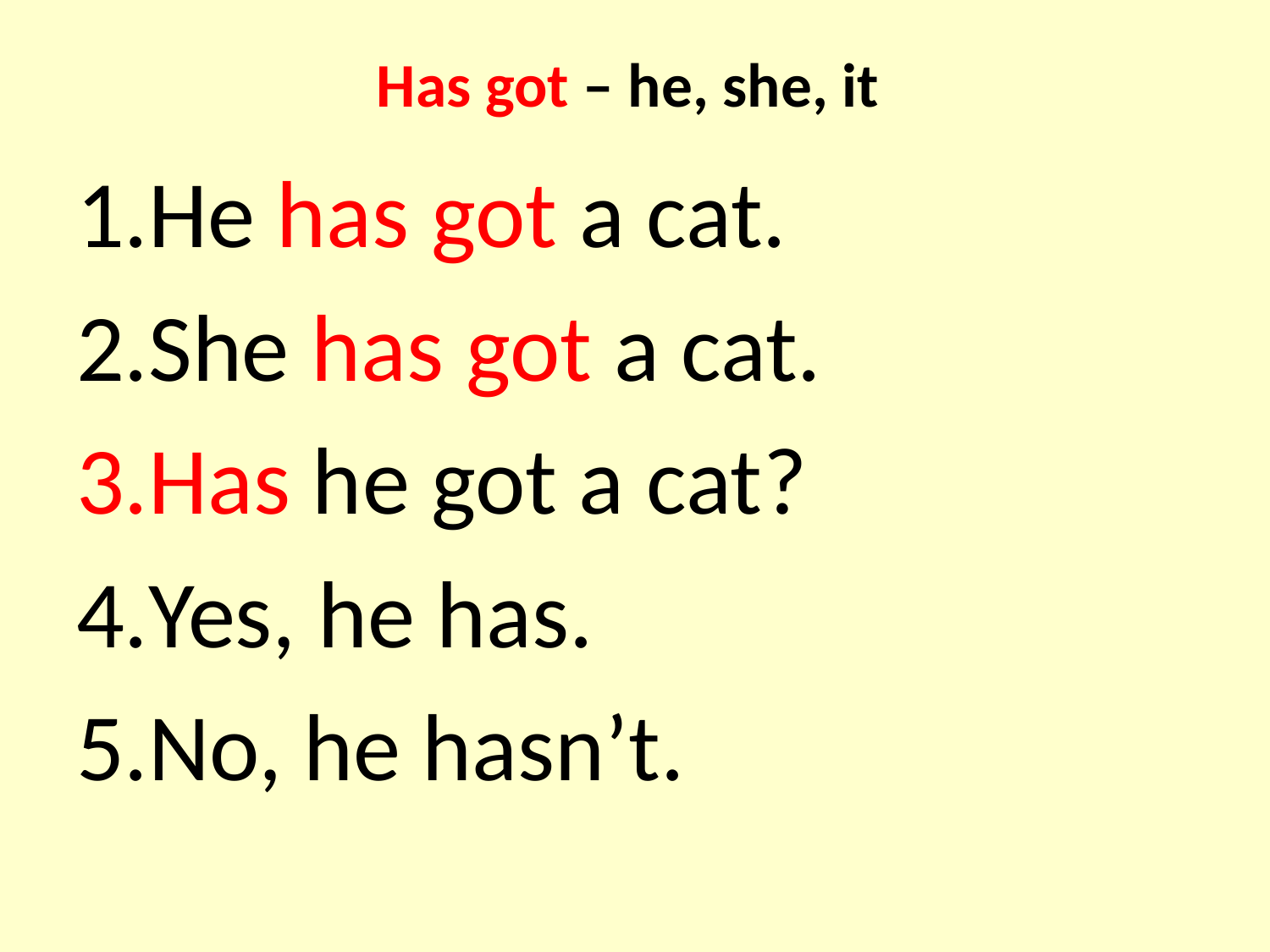

# Has got – he, she, it
He has got a cat.
She has got a cat.
Has he got a cat?
Yes, he has.
No, he hasn’t.